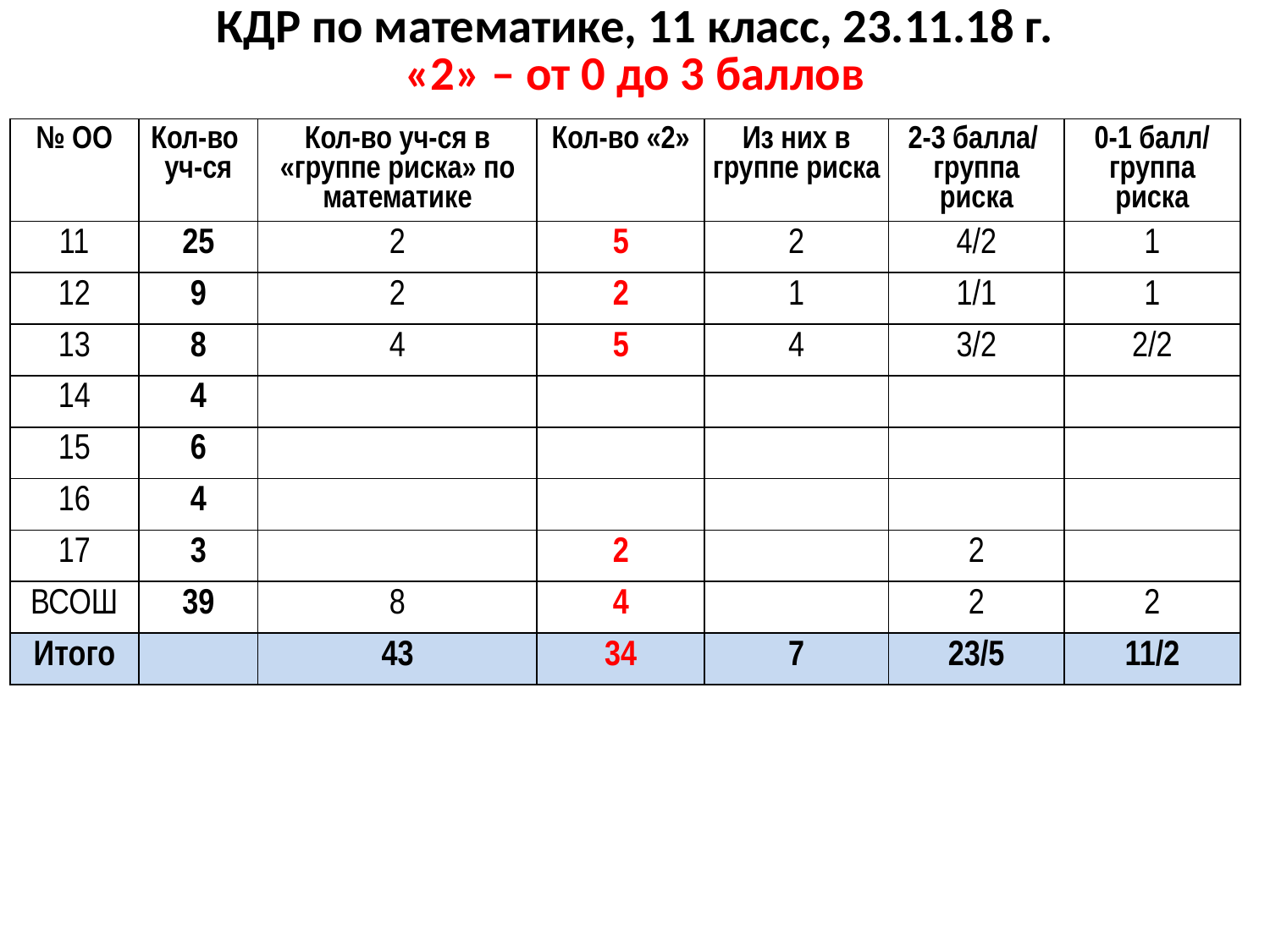

# КДР по математике, 11 класс, 23.11.18 г. «2» – от 0 до 3 баллов
| № ОО | Кол-во уч-ся | Кол-во уч-ся в «группе риска» по математике | Кол-во «2» | Из них в группе риска | 2-3 балла/ группа риска | 0-1 балл/ группа риска |
| --- | --- | --- | --- | --- | --- | --- |
| 11 | 25 | 2 | 5 | 2 | 4/2 | 1 |
| 12 | 9 | 2 | 2 | 1 | 1/1 | 1 |
| 13 | 8 | 4 | 5 | 4 | 3/2 | 2/2 |
| 14 | 4 |  |  |  |  |  |
| 15 | 6 |  |  |  |  |  |
| 16 | 4 |  |  |  |  |  |
| 17 | 3 |  | 2 |  | 2 |  |
| ВСОШ | 39 | 8 | 4 |  | 2 | 2 |
| Итого |  | 43 | 34 | 7 | 23/5 | 11/2 |